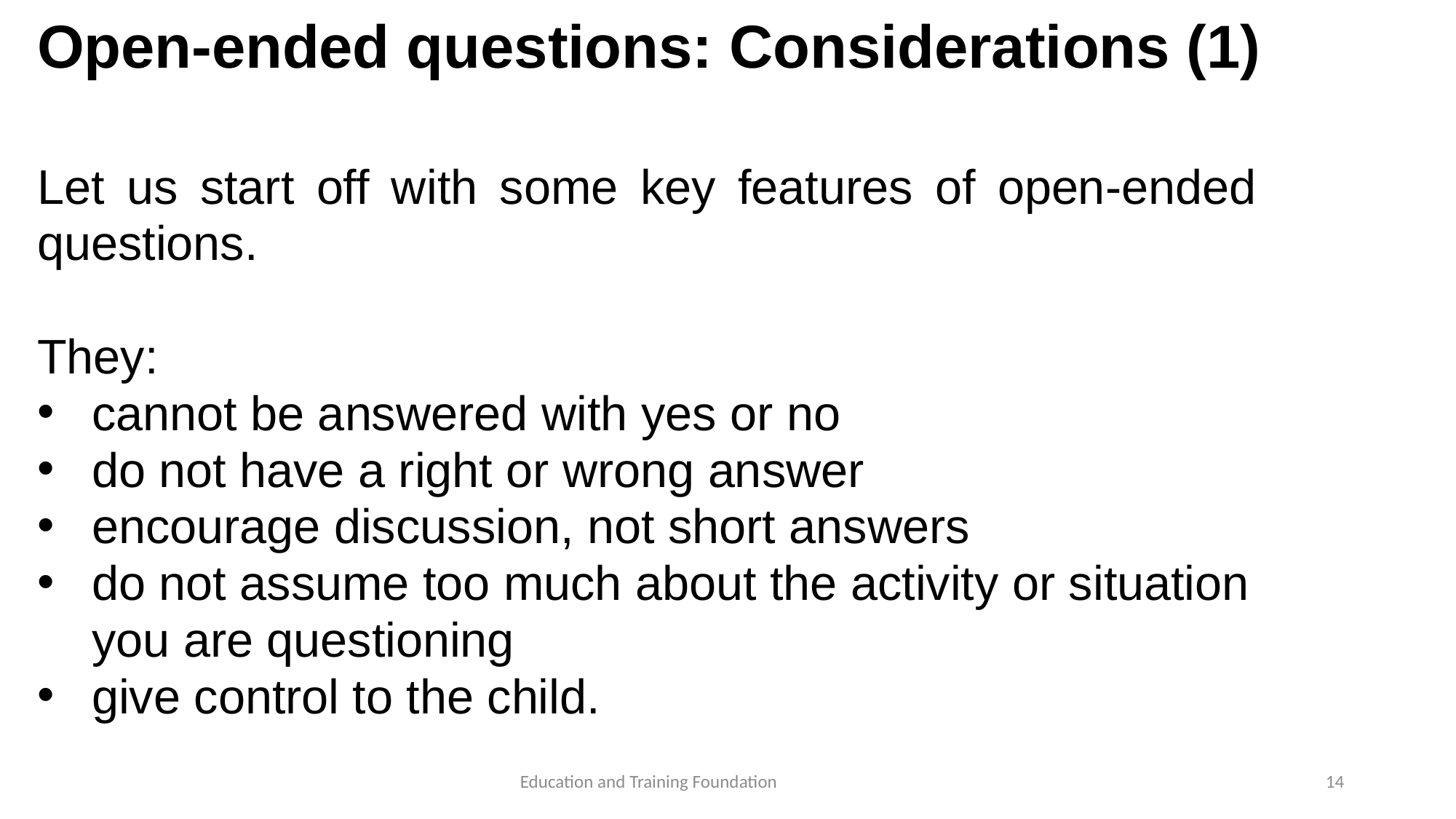

# Open-ended questions: Considerations (1)
Let us start off with some key features of open-ended questions.

They:
cannot be answered with yes or no
do not have a right or wrong answer
encourage discussion, not short answers
do not assume too much about the activity or situation you are questioning
give control to the child.
14
Education and Training Foundation